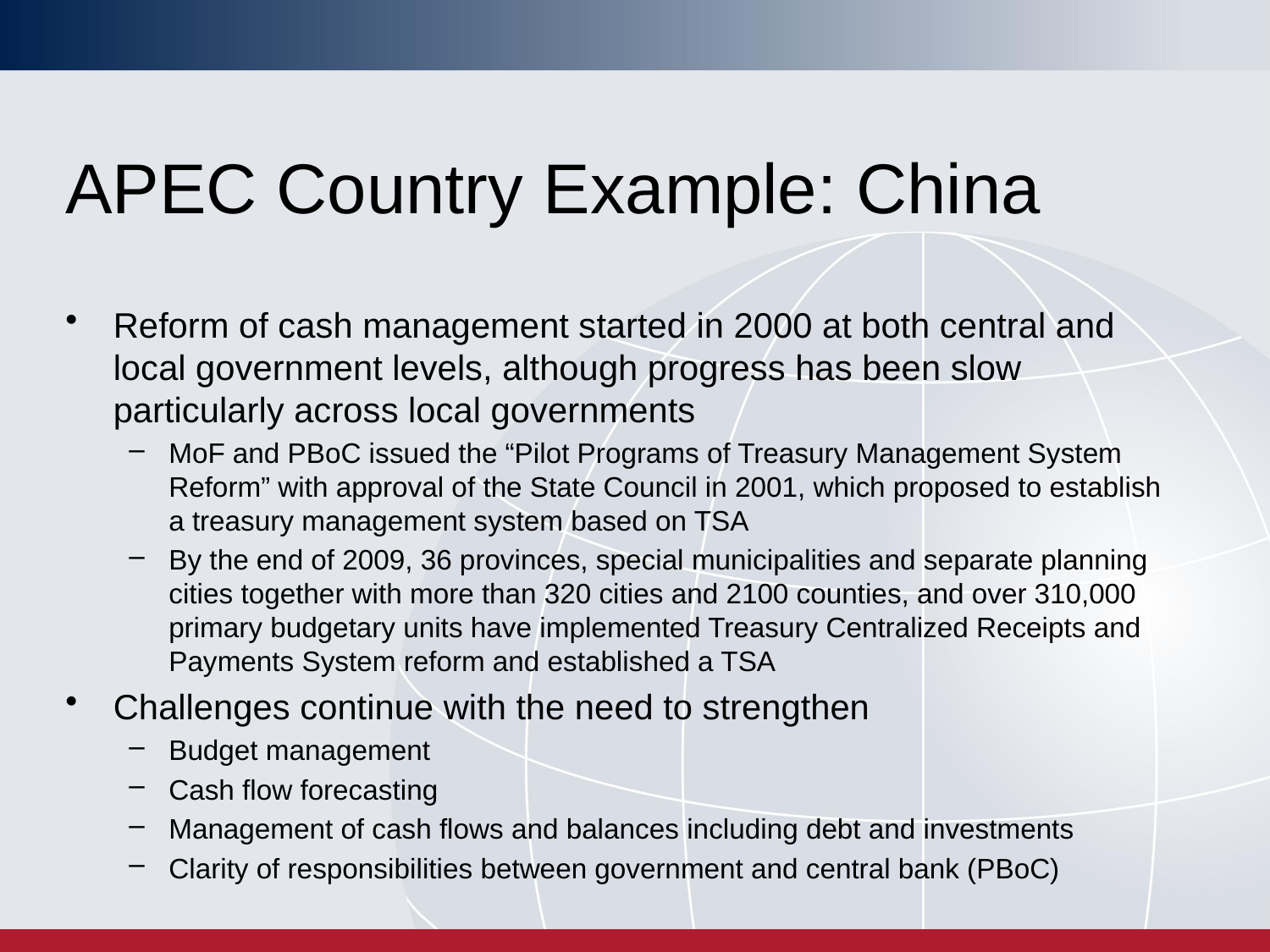

# APEC Country Example: China
Reform of cash management started in 2000 at both central and local government levels, although progress has been slow particularly across local governments
MoF and PBoC issued the “Pilot Programs of Treasury Management System Reform” with approval of the State Council in 2001, which proposed to establish a treasury management system based on TSA
By the end of 2009, 36 provinces, special municipalities and separate planning cities together with more than 320 cities and 2100 counties, and over 310,000 primary budgetary units have implemented Treasury Centralized Receipts and Payments System reform and established a TSA
Challenges continue with the need to strengthen
Budget management
Cash flow forecasting
Management of cash flows and balances including debt and investments
Clarity of responsibilities between government and central bank (PBoC)